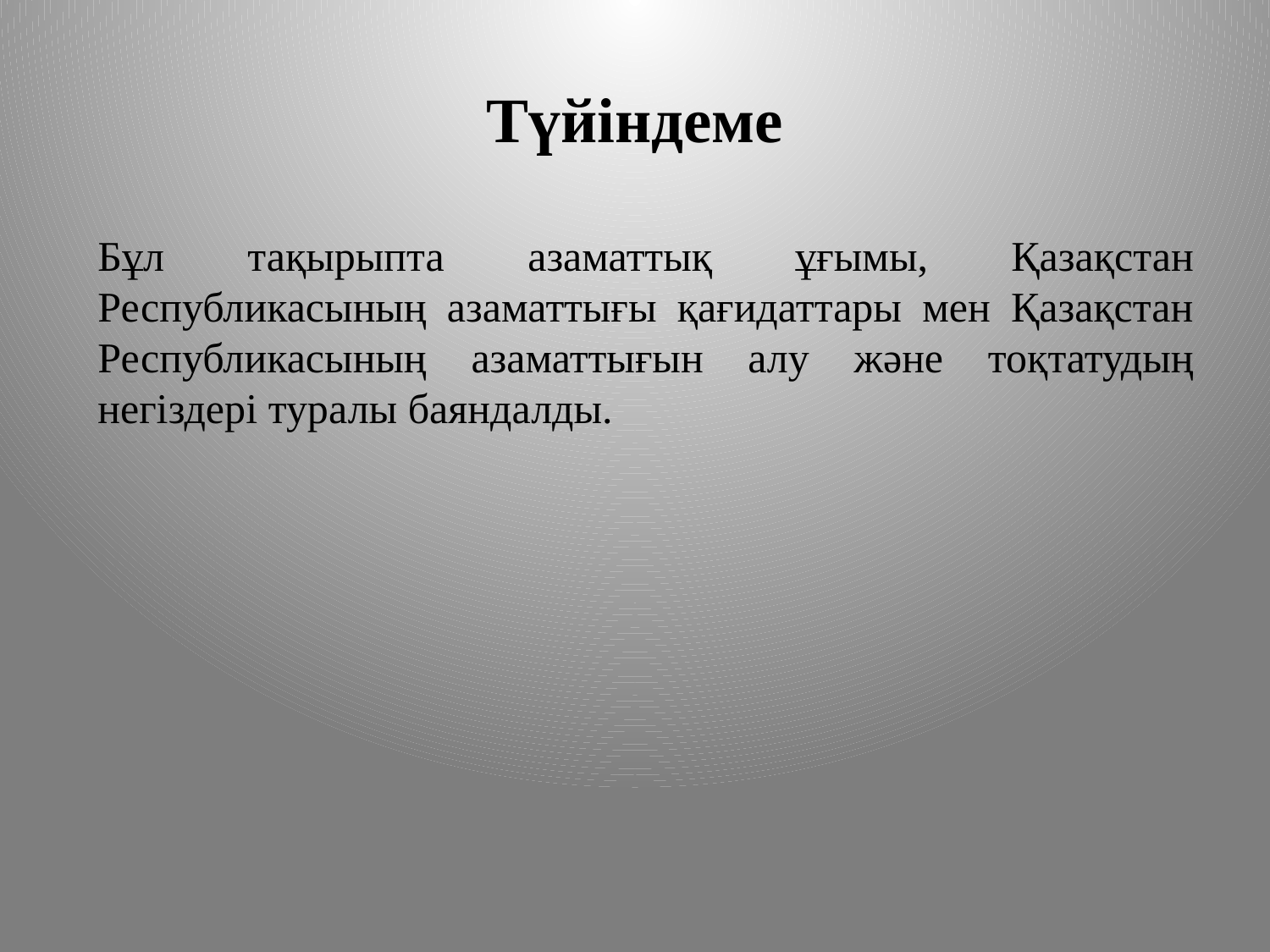

# Түйіндеме
Бұл тақырыпта азаматтық ұғымы, Қазақстан Республикасының азаматтығы қағидаттары мен Қазақстан Республикасының азаматтығын алу және тоқтатудың негіздері туралы баяндалды.